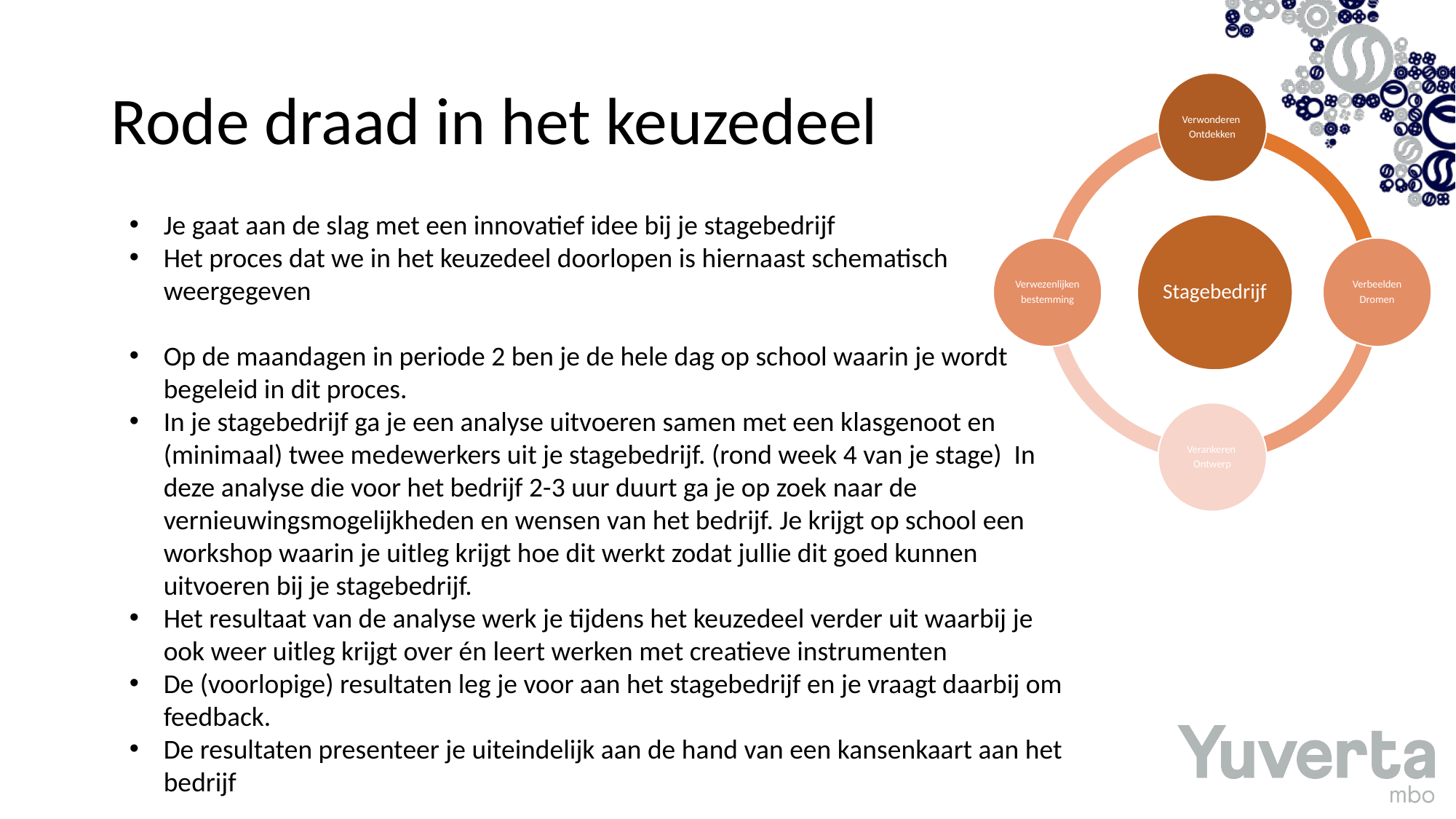

# Rode draad in het keuzedeel
Stagebedrijf
Verwonderen
Ontdekken
Verbeelden
Dromen
Verankeren
Ontwerp
Verwezenlijken
bestemming
Je gaat aan de slag met een innovatief idee bij je stagebedrijf
Het proces dat we in het keuzedeel doorlopen is hiernaast schematisch weergegeven

Op de maandagen in periode 2 ben je de hele dag op school waarin je wordt begeleid in dit proces.
In je stagebedrijf ga je een analyse uitvoeren samen met een klasgenoot en (minimaal) twee medewerkers uit je stagebedrijf. (rond week 4 van je stage)  In deze analyse die voor het bedrijf 2-3 uur duurt ga je op zoek naar de vernieuwingsmogelijkheden en wensen van het bedrijf. Je krijgt op school een workshop waarin je uitleg krijgt hoe dit werkt zodat jullie dit goed kunnen uitvoeren bij je stagebedrijf.
Het resultaat van de analyse werk je tijdens het keuzedeel verder uit waarbij je ook weer uitleg krijgt over én leert werken met creatieve instrumenten
De (voorlopige) resultaten leg je voor aan het stagebedrijf en je vraagt daarbij om feedback.
De resultaten presenteer je uiteindelijk aan de hand van een kansenkaart aan het bedrijf